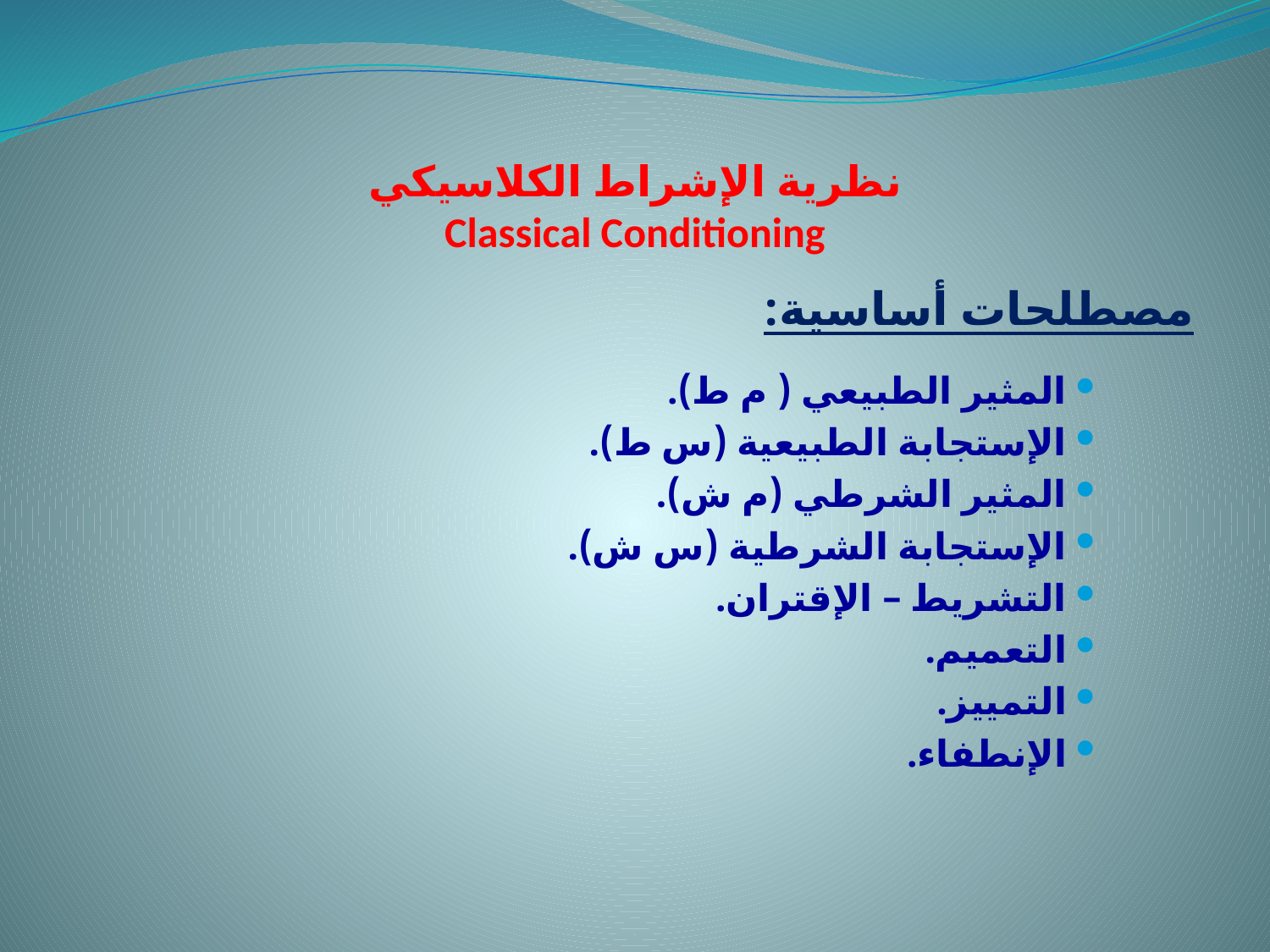

# نظرية الإشراط الكلاسيكي Classical Conditioning

مصطلحات أساسية:

المثير الطبيعي ( م ط).
الإستجابة الطبيعية (س ط).
المثير الشرطي (م ش).
الإستجابة الشرطية (س ش).
التشريط – الإقتران.
التعميم.
التمييز.
الإنطفاء.